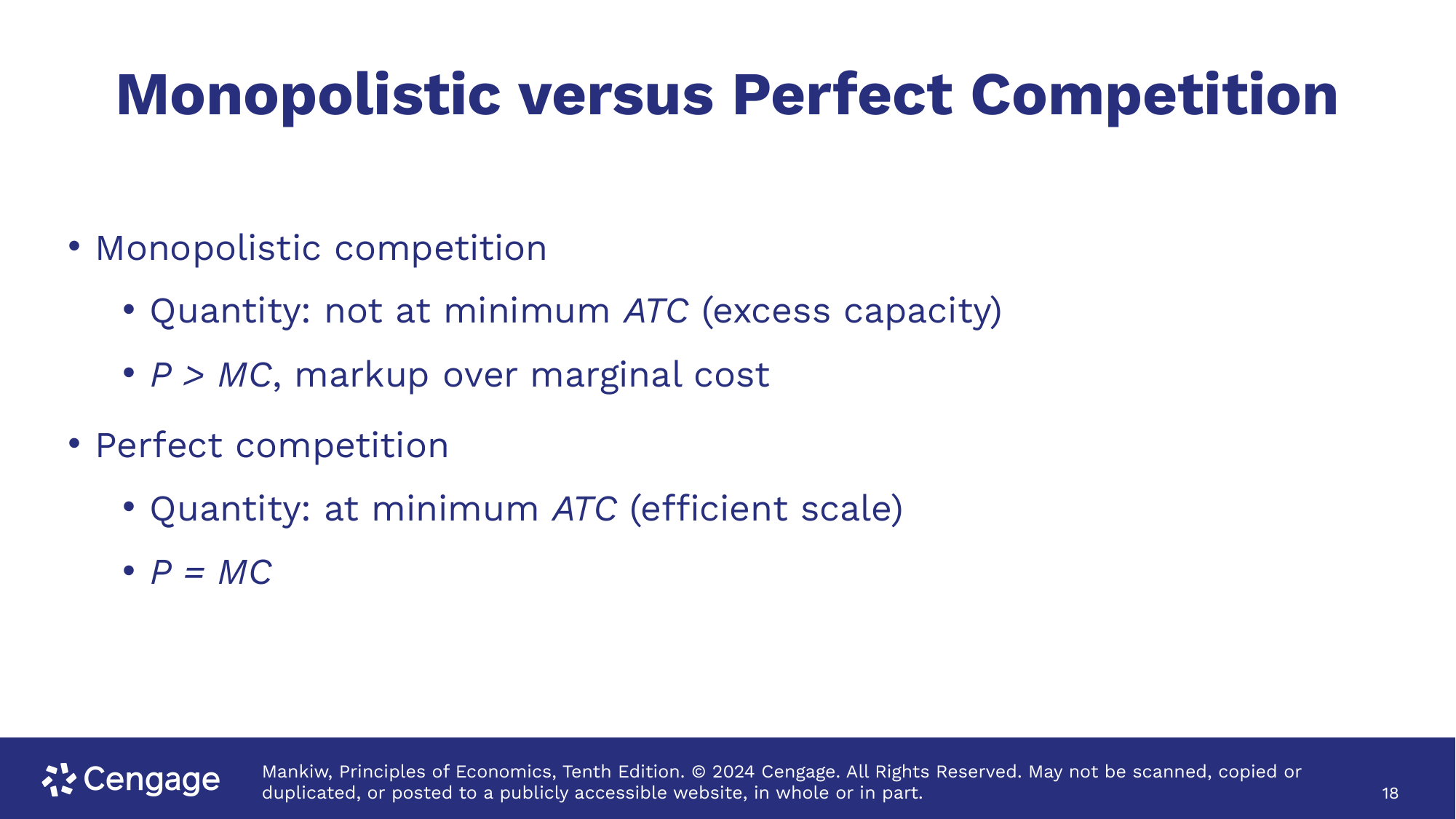

# Monopolistic versus Perfect Competition
Monopolistic competition
Quantity: not at minimum ATC (excess capacity)
P > MC, markup over marginal cost
Perfect competition
Quantity: at minimum ATC (efficient scale)
P = MC